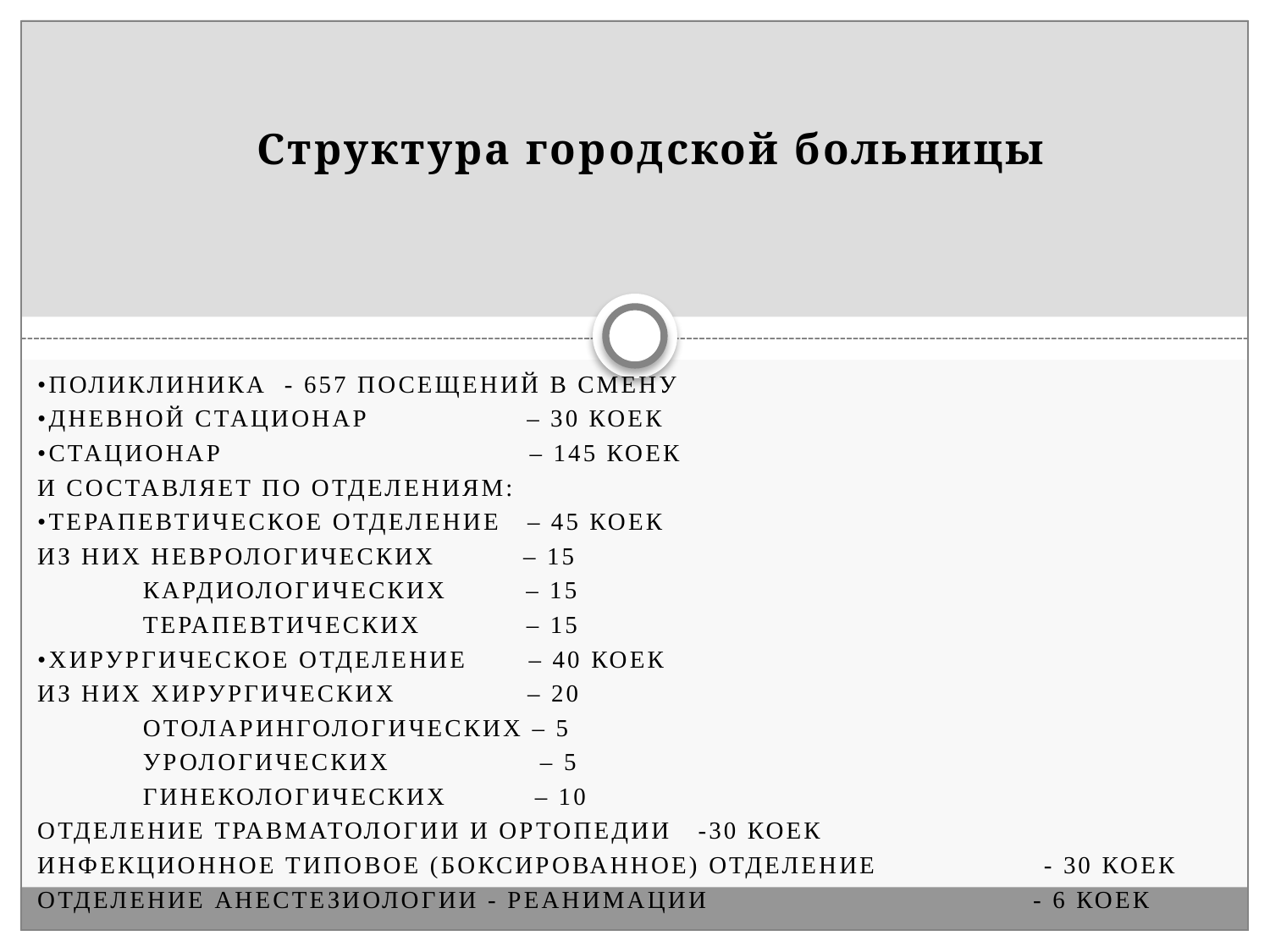

Структура городской больницы

•Поликлиника  - 657 посещений в смену
•Дневной стационар                  – 30 коек
•Стационар                                   – 145 коек
и составляет по отделениям:
•Терапевтическое отделение   – 45 коек
из них неврологических          – 15
            кардиологических         – 15
            терапевтических            – 15
•Хирургическое отделение       – 40 коек
из них хирургических               – 20
            отоларингологических – 5
            урологических                 – 5
            гинекологических          – 10
Отделение травматологии и ортопедии   -30 коек
Инфекционное типовое (боксированное) отделение                   - 30 коек
Отделение анестезиологии - реанимации                                     - 6 коек